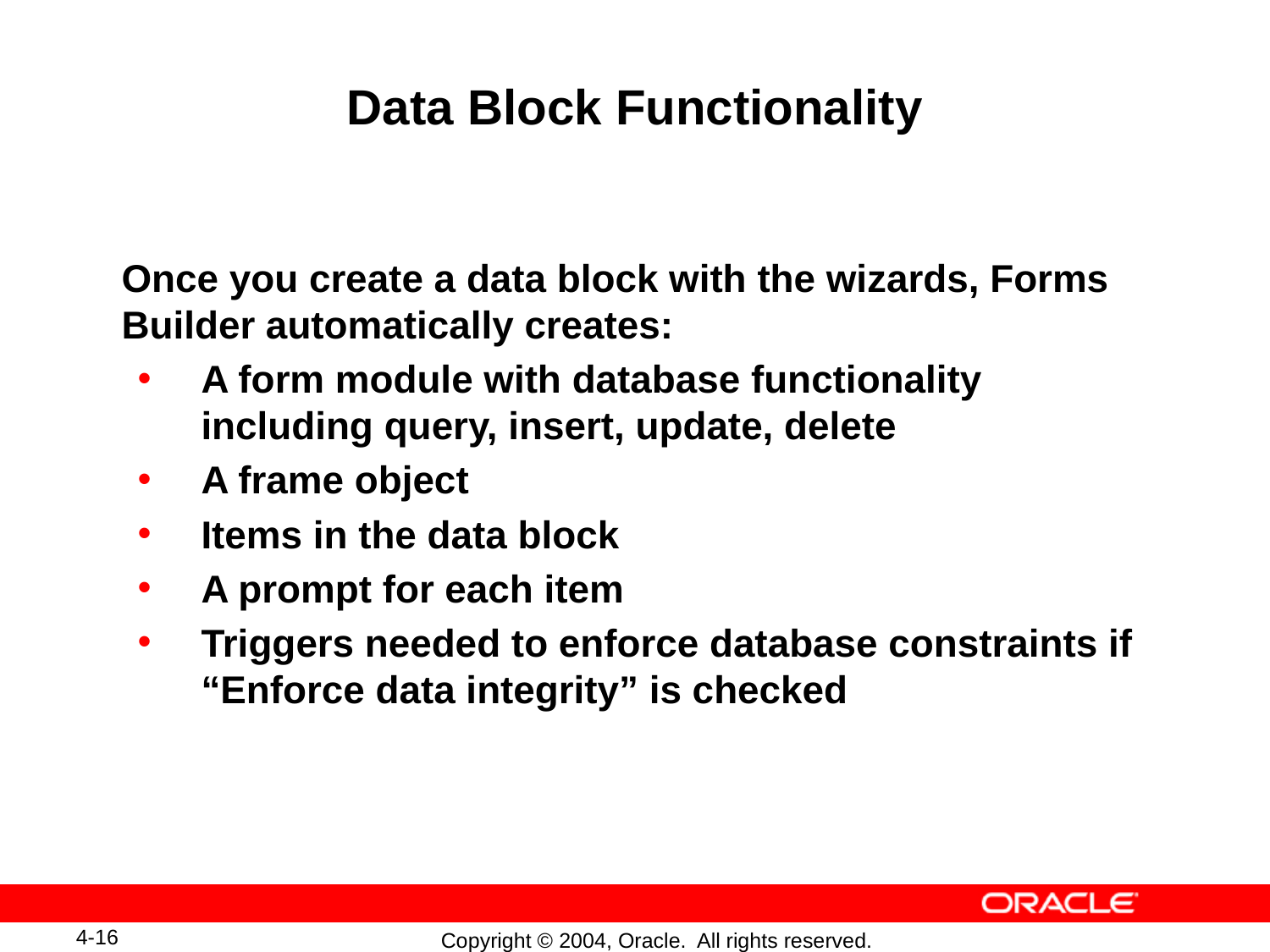

# Data Block Functionality
Once you create a data block with the wizards, Forms Builder automatically creates:
A form module with database functionality including query, insert, update, delete
A frame object
Items in the data block
A prompt for each item
Triggers needed to enforce database constraints if “Enforce data integrity” is checked